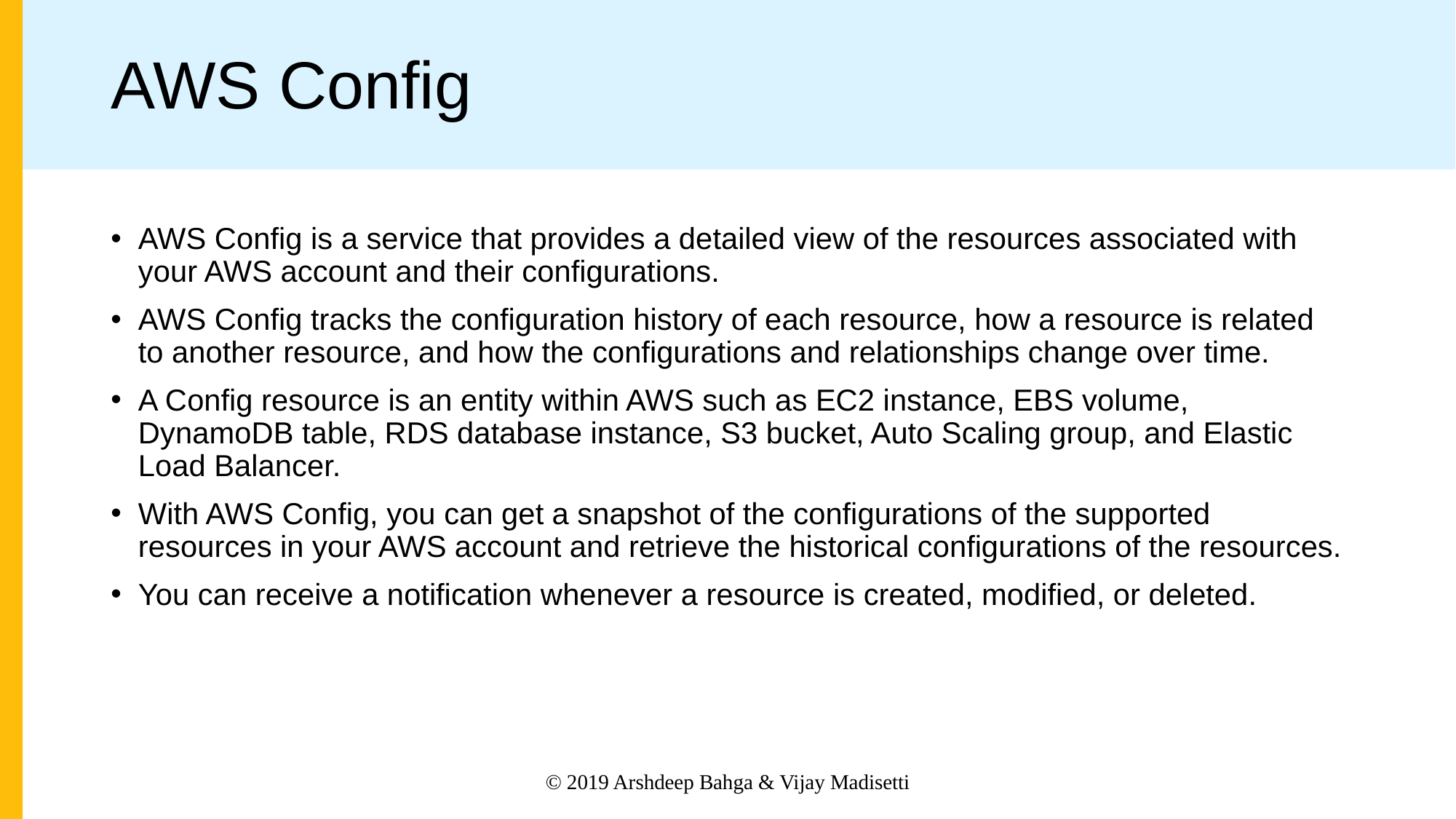

# AWS Config
AWS Config is a service that provides a detailed view of the resources associated with your AWS account and their configurations.
AWS Config tracks the configuration history of each resource, how a resource is related to another resource, and how the configurations and relationships change over time.
A Config resource is an entity within AWS such as EC2 instance, EBS volume, DynamoDB table, RDS database instance, S3 bucket, Auto Scaling group, and Elastic Load Balancer.
With AWS Config, you can get a snapshot of the configurations of the supported resources in your AWS account and retrieve the historical configurations of the resources.
You can receive a notification whenever a resource is created, modified, or deleted.
© 2019 Arshdeep Bahga & Vijay Madisetti